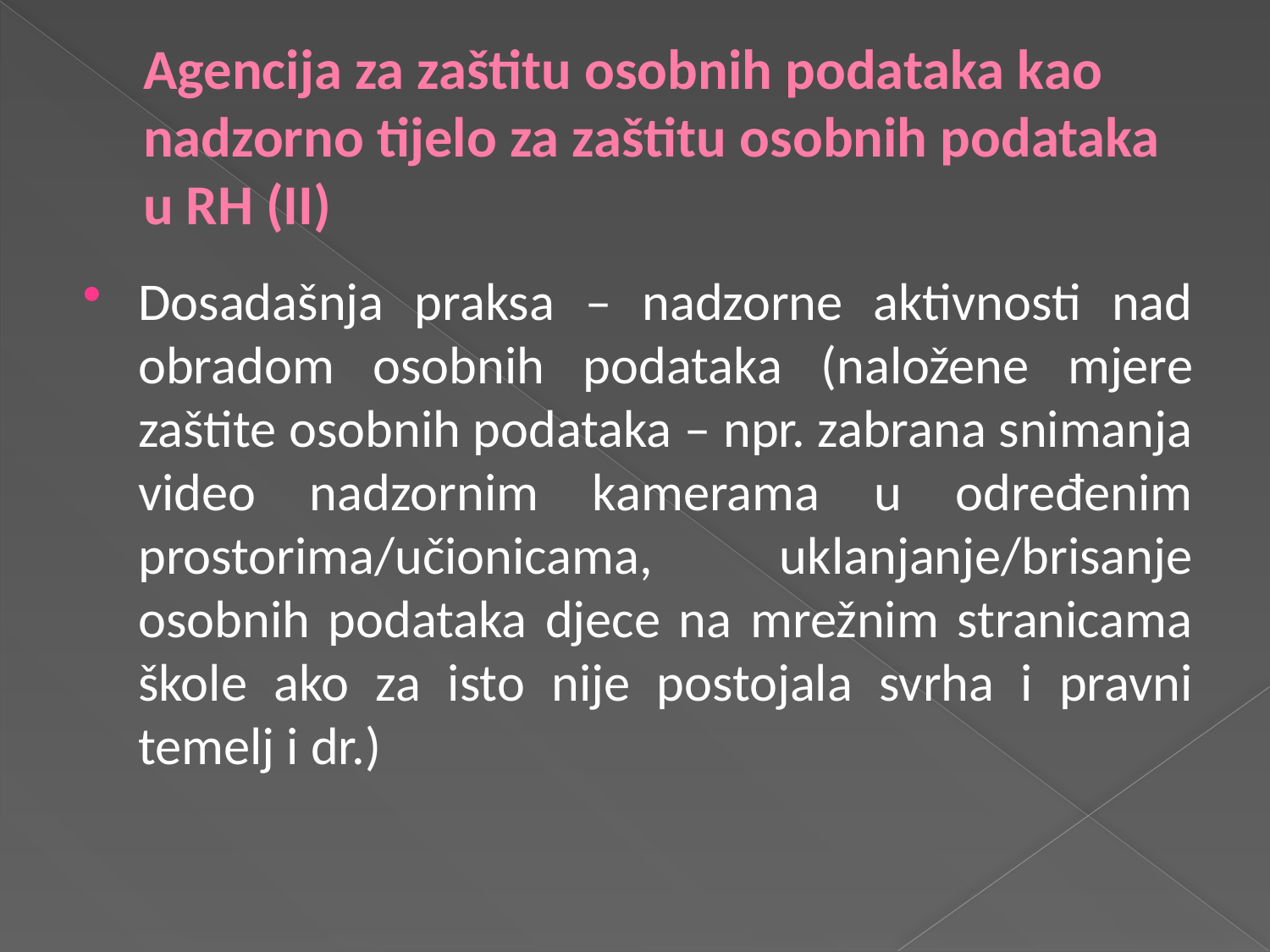

# Agencija za zaštitu osobnih podataka kao nadzorno tijelo za zaštitu osobnih podataka u RH (II)
Dosadašnja praksa – nadzorne aktivnosti nad obradom osobnih podataka (naložene mjere zaštite osobnih podataka – npr. zabrana snimanja video nadzornim kamerama u određenim prostorima/učionicama, uklanjanje/brisanje osobnih podataka djece na mrežnim stranicama škole ako za isto nije postojala svrha i pravni temelj i dr.)